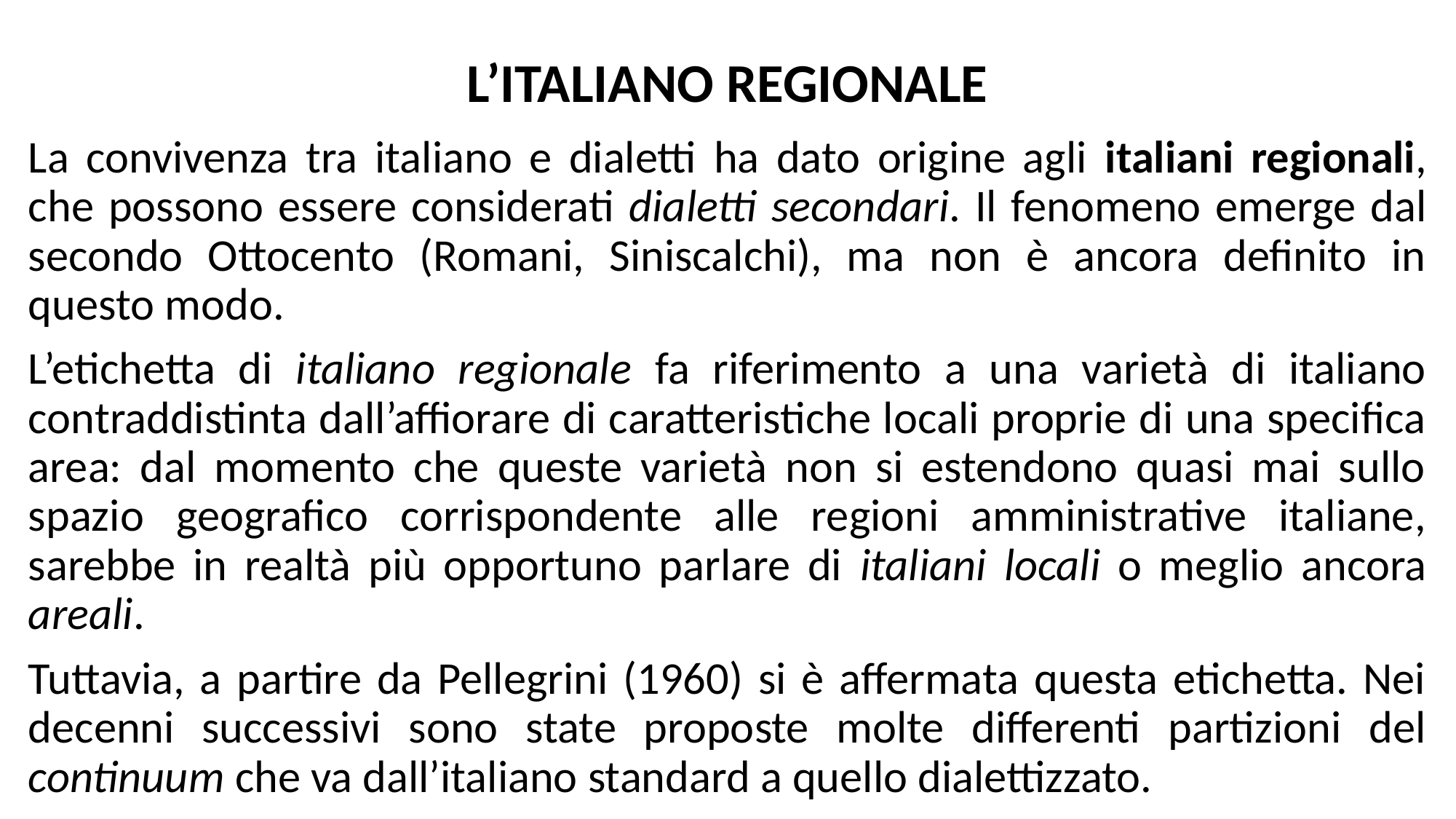

# L’ITALIANO REGIONALE
La convivenza tra italiano e dialetti ha dato origine agli italiani regionali, che possono essere considerati dialetti secondari. Il fenomeno emerge dal secondo Ottocento (Romani, Siniscalchi), ma non è ancora definito in questo modo.
L’etichetta di italiano regionale fa riferimento a una varietà di italiano contraddistinta dall’affiorare di caratteristiche locali proprie di una specifica area: dal momento che queste varietà non si estendono quasi mai sullo spazio geografico corrispondente alle regioni amministrative italiane, sarebbe in realtà più opportuno parlare di italiani locali o meglio ancora areali.
Tuttavia, a partire da Pellegrini (1960) si è affermata questa etichetta. Nei decenni successivi sono state proposte molte differenti partizioni del continuum che va dall’italiano standard a quello dialettizzato.